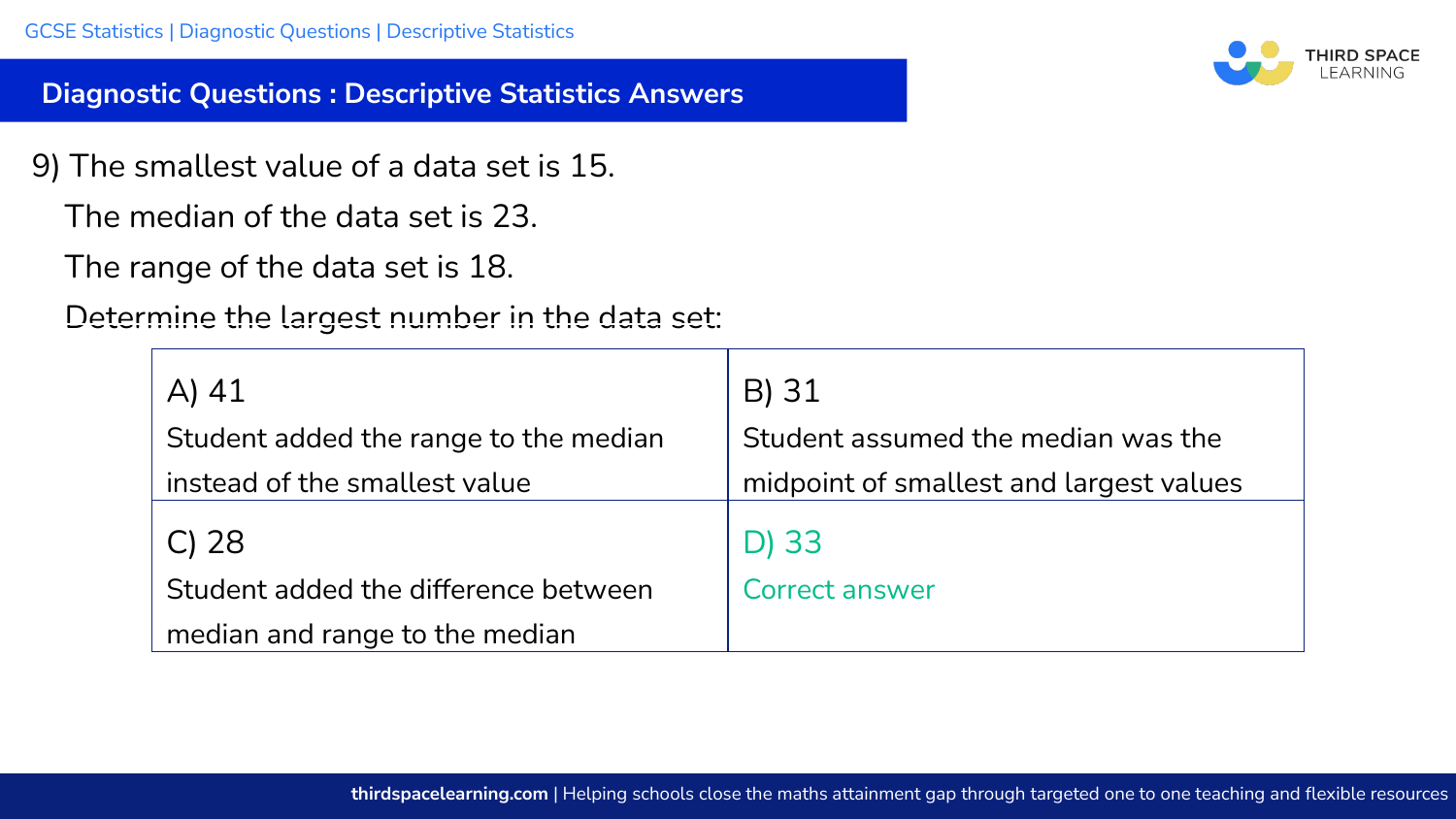

Diagnostic Questions : Descriptive Statistics Answers
| 9) The smallest value of a data set is 15. The median of the data set is 23. The range of the data set is 18. Determine the largest number in the data set: |
| --- |
| A) 41 Student added the range to the median instead of the smallest value | B) 31 Student assumed the median was the midpoint of smallest and largest values |
| --- | --- |
| C) 28 Student added the difference between median and range to the median | D) 33 Correct answer |